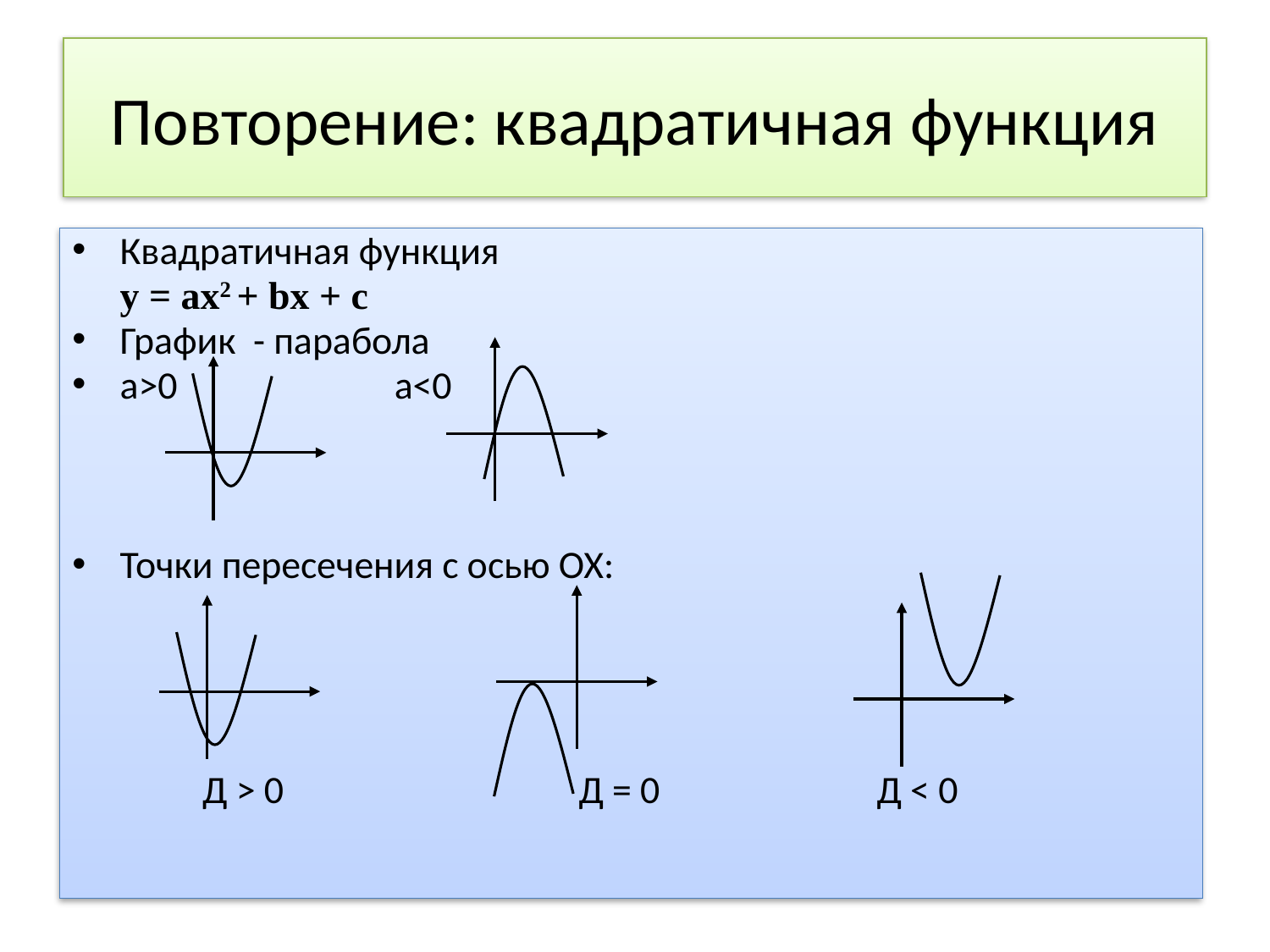

# Повторение: квадратичная функция
Квадратичная функция
     у = ах2 + bх + с
График  - парабола
а>0                         а<0

Точки пересечения с осью ОХ:

               Д > 0                                  Д = 0                         Д < 0